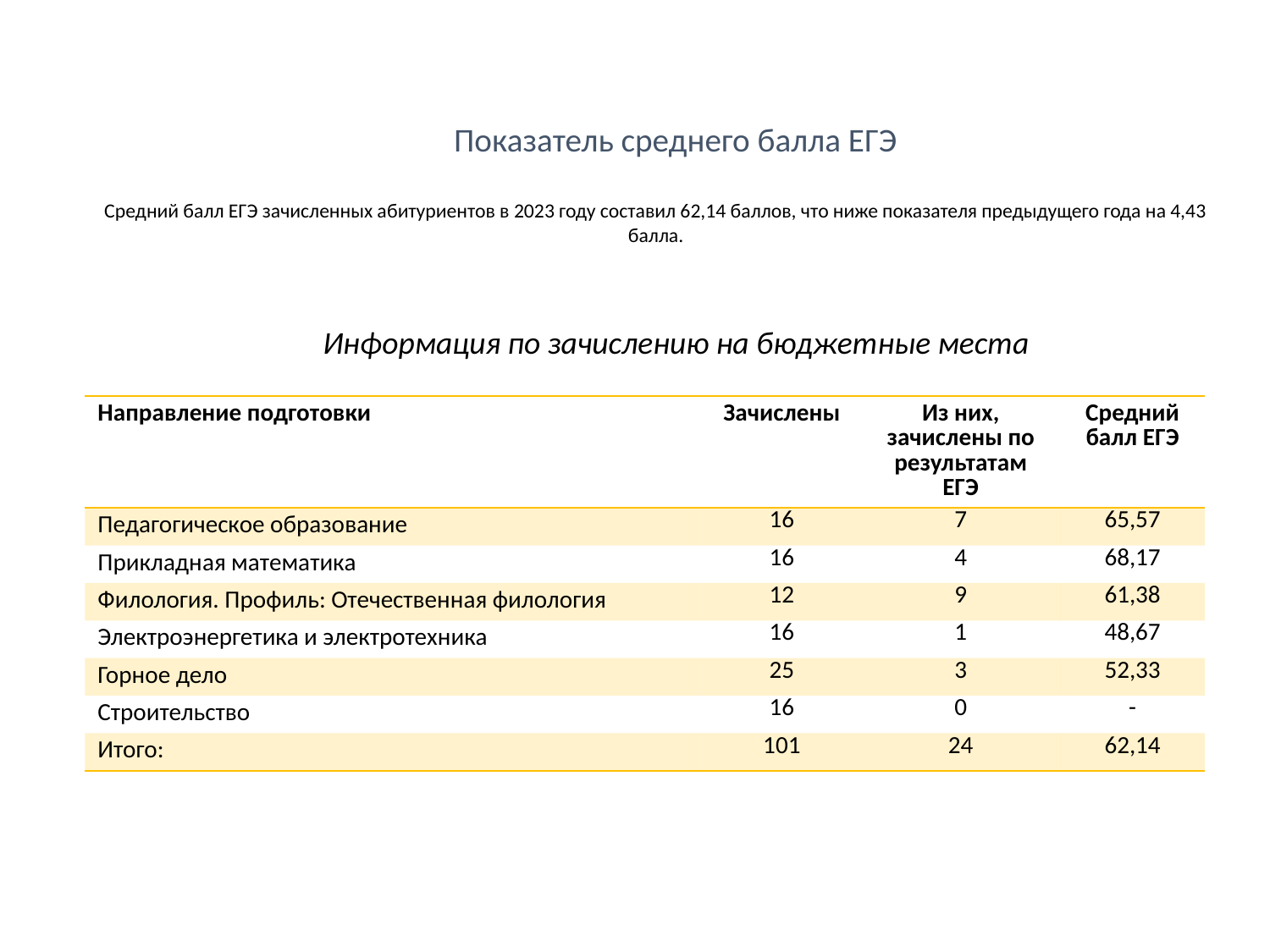

# Показатель среднего балла ЕГЭ Средний балл ЕГЭ зачисленных абитуриентов в 2023 году составил 62,14 баллов, что ниже показателя предыдущего года на 4,43 балла.
Информация по зачислению на бюджетные места
| Направление подготовки | Зачислены | Из них, зачислены по результатам ЕГЭ | Средний балл ЕГЭ |
| --- | --- | --- | --- |
| Педагогическое образование | 16 | 7 | 65,57 |
| Прикладная математика | 16 | 4 | 68,17 |
| Филология. Профиль: Отечественная филология | 12 | 9 | 61,38 |
| Электроэнергетика и электротехника | 16 | 1 | 48,67 |
| Горное дело | 25 | 3 | 52,33 |
| Строительство | 16 | 0 | - |
| Итого: | 101 | 24 | 62,14 |